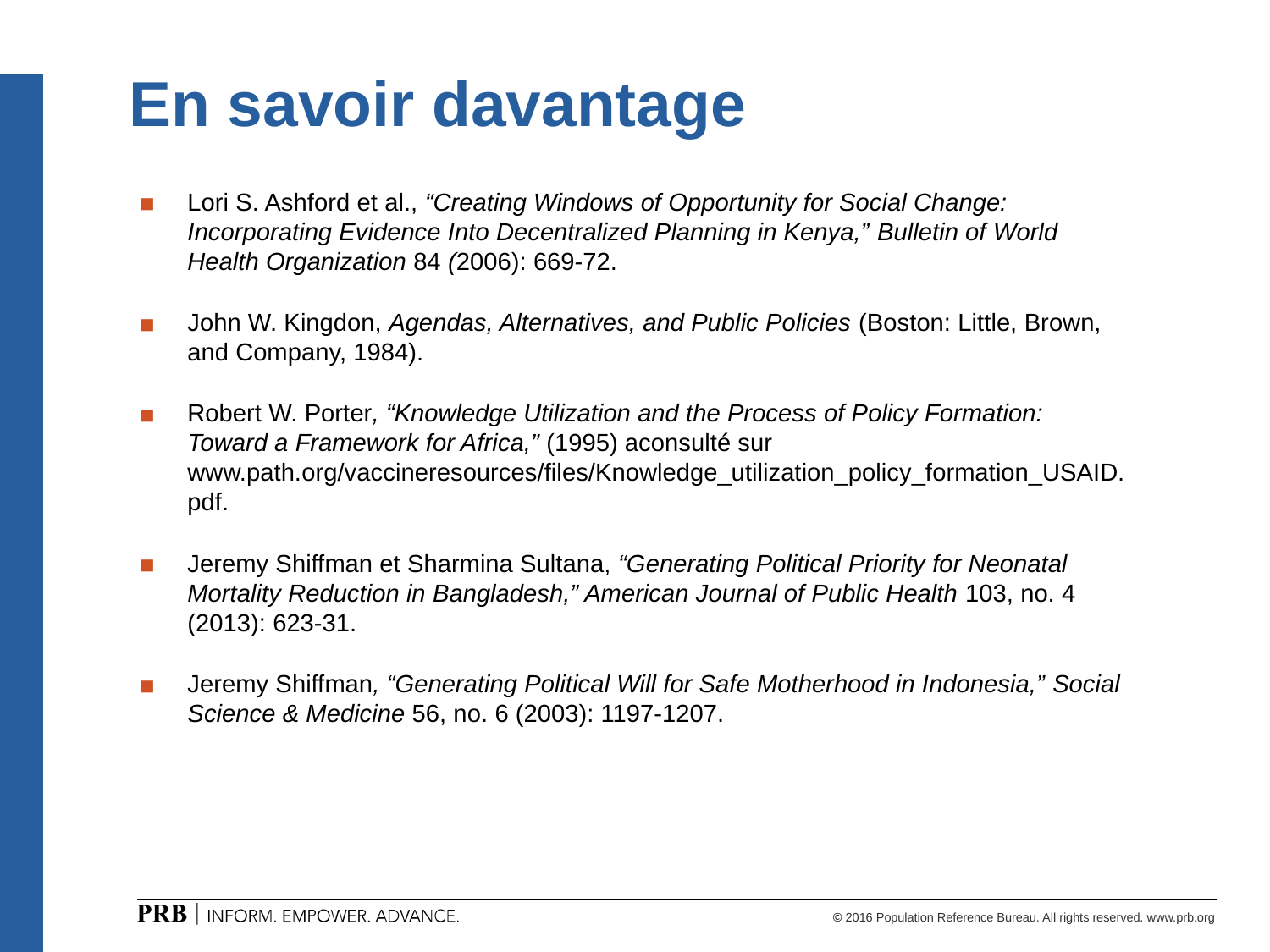

En savoir davantage
Lori S. Ashford et al., “Creating Windows of Opportunity for Social Change: Incorporating Evidence Into Decentralized Planning in Kenya,” Bulletin of World Health Organization 84 (2006): 669-72.
John W. Kingdon, Agendas, Alternatives, and Public Policies (Boston: Little, Brown, and Company, 1984).
Robert W. Porter, “Knowledge Utilization and the Process of Policy Formation: Toward a Framework for Africa,” (1995) aconsulté sur www.path.org/vaccineresources/files/Knowledge_utilization_policy_formation_USAID.pdf.
Jeremy Shiffman et Sharmina Sultana, “Generating Political Priority for Neonatal Mortality Reduction in Bangladesh,” American Journal of Public Health 103, no. 4 (2013): 623-31.
Jeremy Shiffman, “Generating Political Will for Safe Motherhood in Indonesia,” Social Science & Medicine 56, no. 6 (2003): 1197-1207.